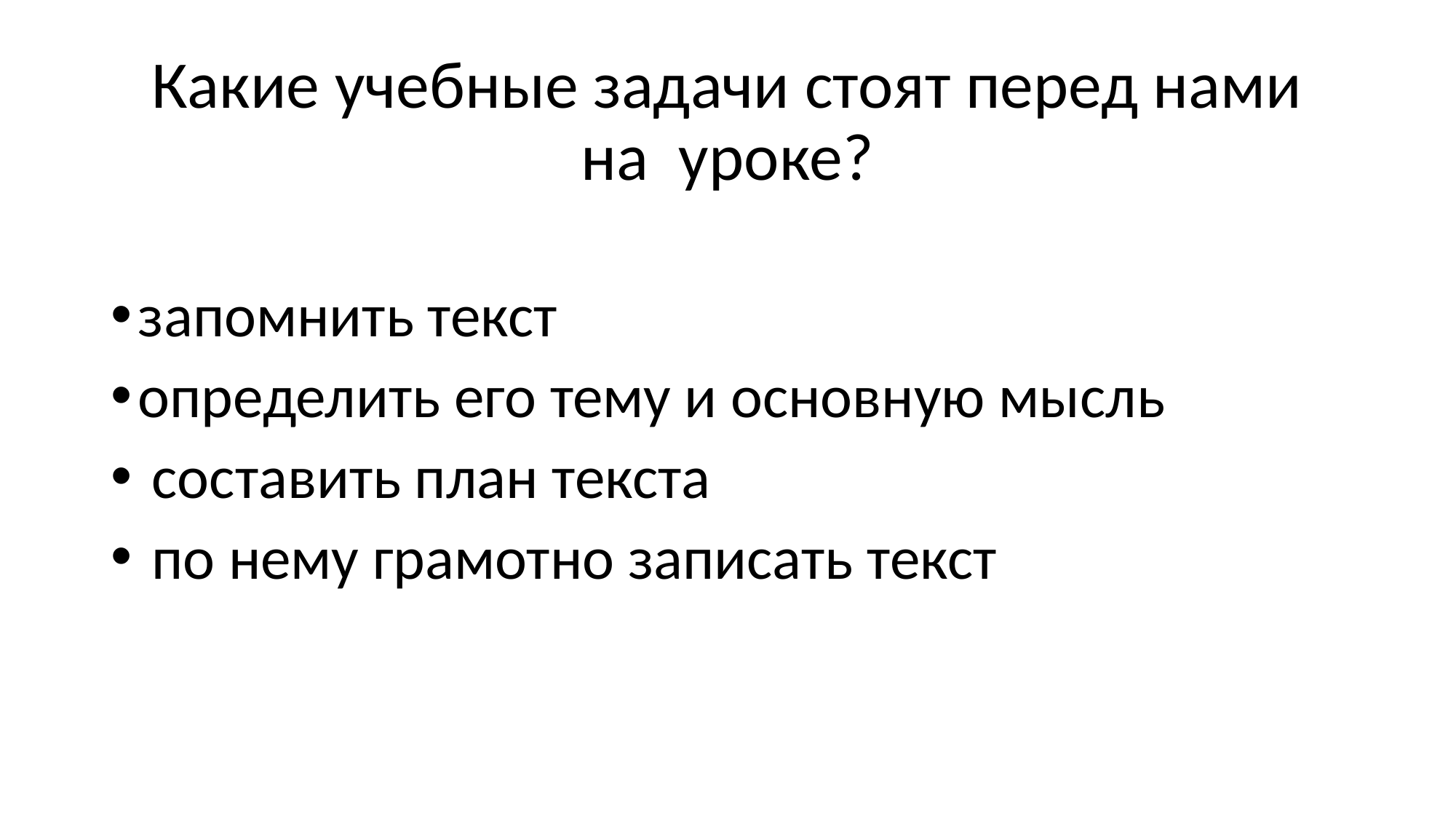

# Какие учебные задачи стоят перед нами на  уроке?

запомнить текст
определить его тему и основную мысль
 составить план текста
 по нему грамотно записать текст